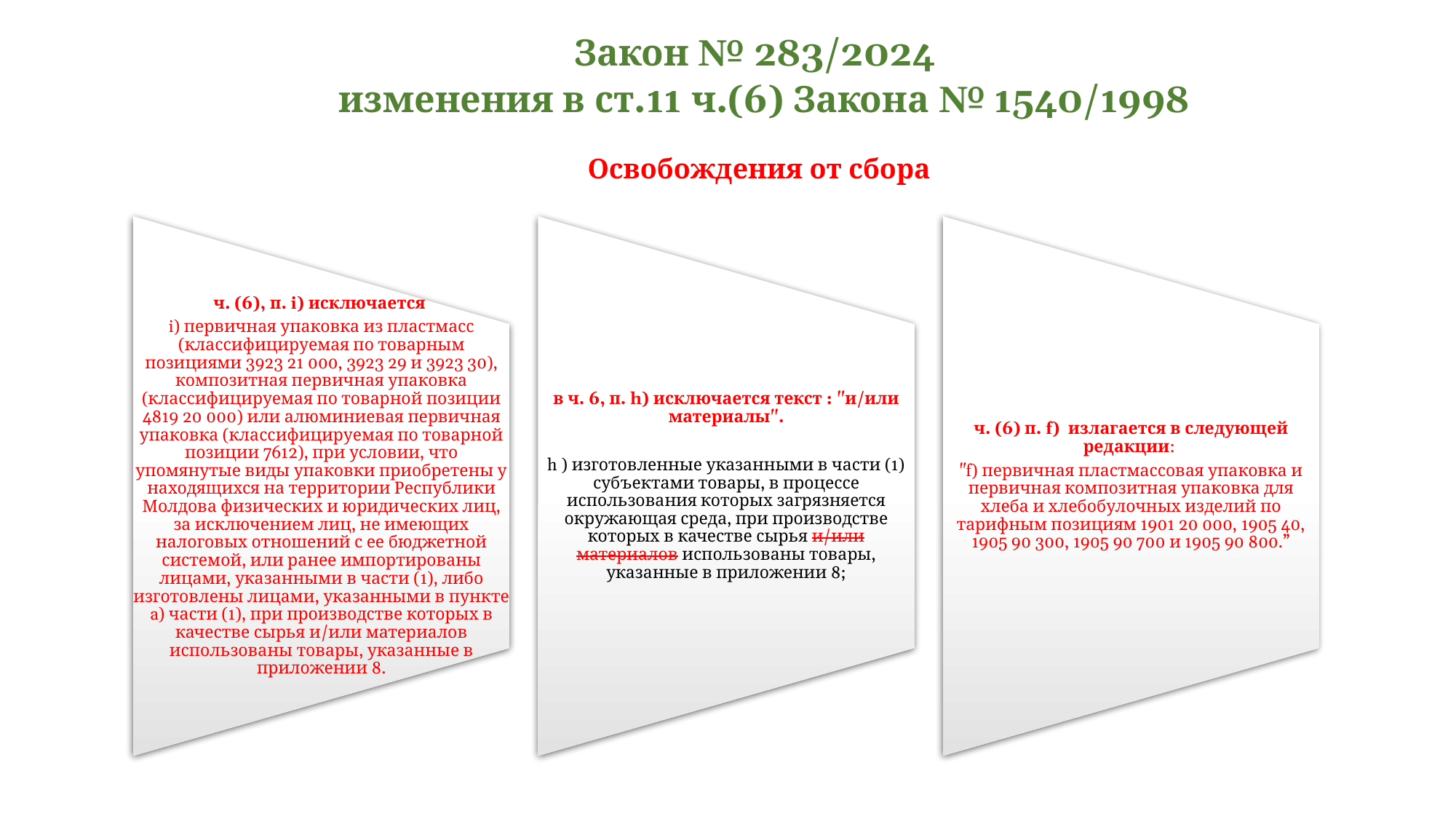

# Закон № 283/2024 изменения в ст.11 ч.(6) Закона № 1540/1998
Освобождения от сбора

ч. (6), п. i) исключается
i) первичная упаковка из пластмасс (классифицируемая по товарным позициями 3923 21 000, 3923 29 и 3923 30), композитная первичная упаковка (классифицируемая по товарной позиции 4819 20 000) или алюминиевая первичная упаковка (классифицируемая по товарной позиции 7612), при условии, что упомянутые виды упаковки приобретены у находящихся на территории Республики Молдова физических и юридических лиц, за исключением лиц, не имеющих налоговых отношений с ее бюджетной системой, или ранее импортированы лицами, указанными в части (1), либо изготовлены лицами, указанными в пункте a) части (1), при производстве которых в качестве сырья и/или материалов использованы товары, указанные в приложении 8.
в ч. 6, п. h) исключается текст : "и/или материалы".

h ) изготовленные указанными в части (1) субъектами товары, в процессе использования которых загрязняется окружающая среда, при производстве которых в качестве сырья и/или материалов использованы товары, указанные в приложении 8;
ч. (6) п. f)  излагается в следующей редакции:
"f) первичная пластмассовая упаковка и первичная композитная упаковка для хлеба и хлебобулочных изделий по тарифным позициям 1901 20 000, 1905 40, 1905 90 300, 1905 90 700 и 1905 90 800.”